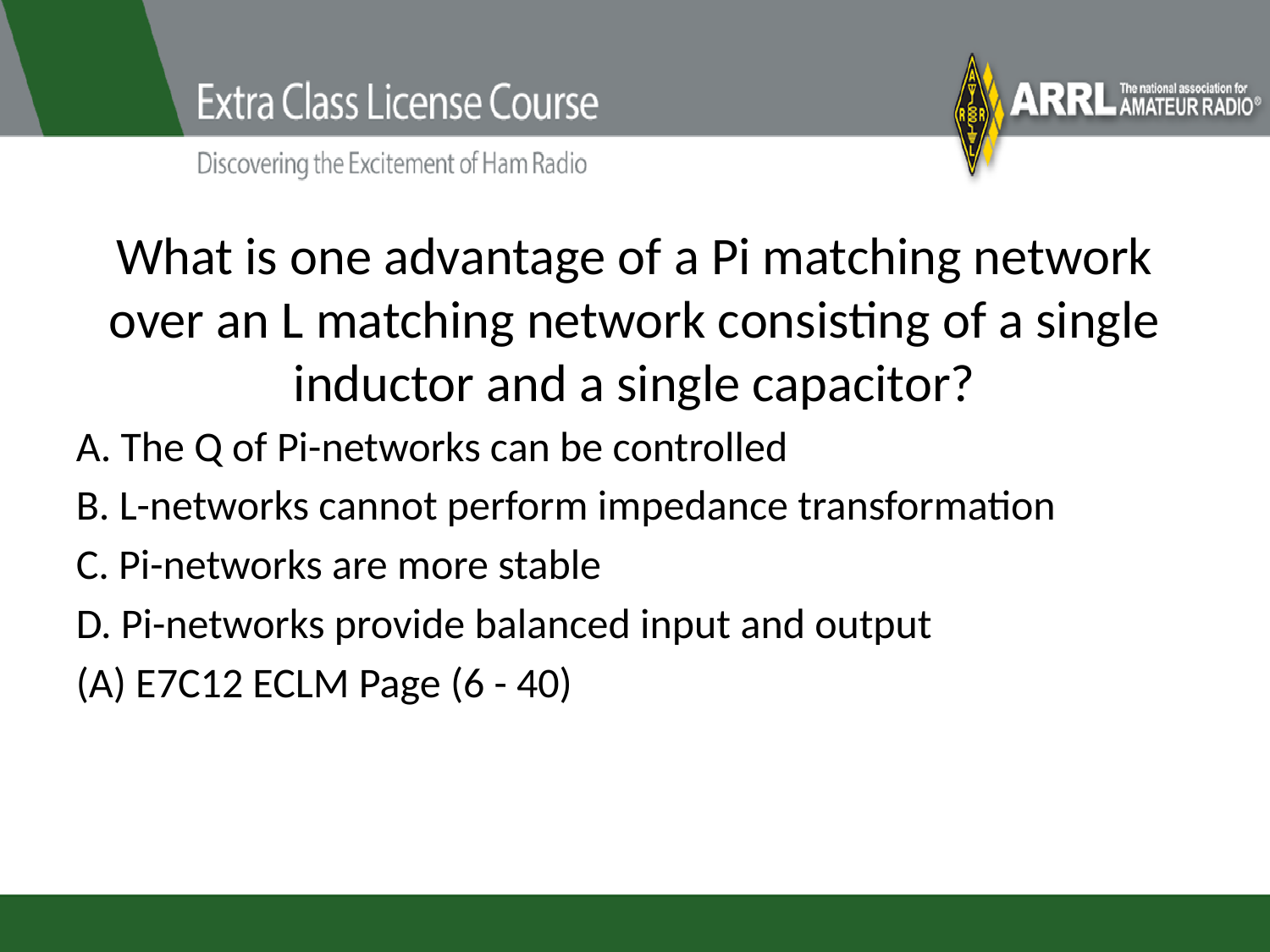

# What is one advantage of a Pi matching network over an L matching network consisting of a single inductor and a single capacitor?
A. The Q of Pi-networks can be controlled
B. L-networks cannot perform impedance transformation
C. Pi-networks are more stable
D. Pi-networks provide balanced input and output
(A) E7C12 ECLM Page (6 - 40)